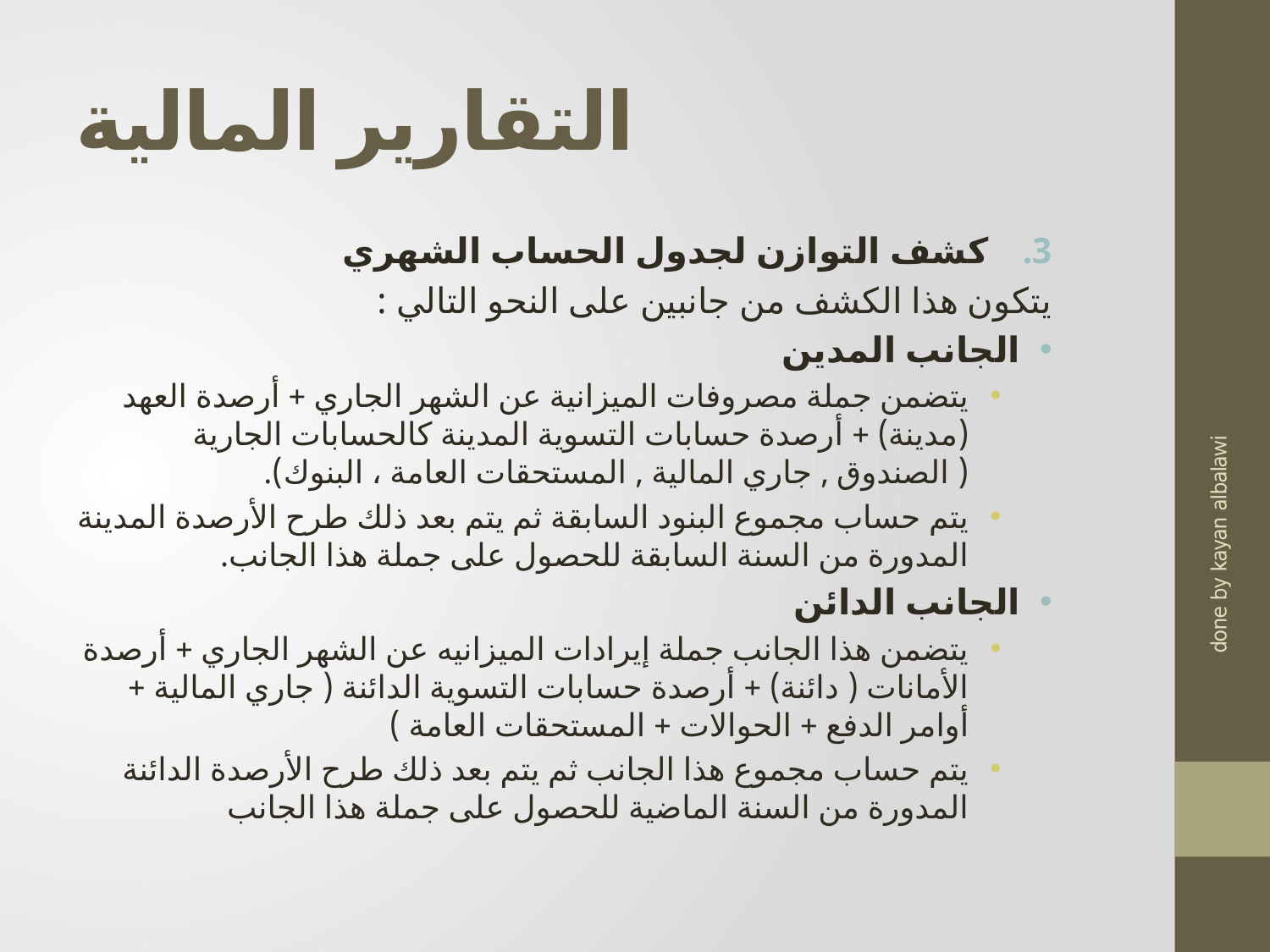

# التقارير المالية
كشف التوازن لجدول الحساب الشهري
يتكون هذا الكشف من جانبين على النحو التالي :
الجانب المدين
يتضمن جملة مصروفات الميزانية عن الشهر الجاري + أرصدة العهد (مدينة) + أرصدة حسابات التسوية المدينة كالحسابات الجارية ( الصندوق , جاري المالية , المستحقات العامة ، البنوك).
يتم حساب مجموع البنود السابقة ثم يتم بعد ذلك طرح الأرصدة المدينة المدورة من السنة السابقة للحصول على جملة هذا الجانب.
الجانب الدائن
يتضمن هذا الجانب جملة إيرادات الميزانيه عن الشهر الجاري + أرصدة الأمانات ( دائنة) + أرصدة حسابات التسوية الدائنة ( جاري المالية + أوامر الدفع + الحوالات + المستحقات العامة )
يتم حساب مجموع هذا الجانب ثم يتم بعد ذلك طرح الأرصدة الدائنة المدورة من السنة الماضية للحصول على جملة هذا الجانب
done by kayan albalawi